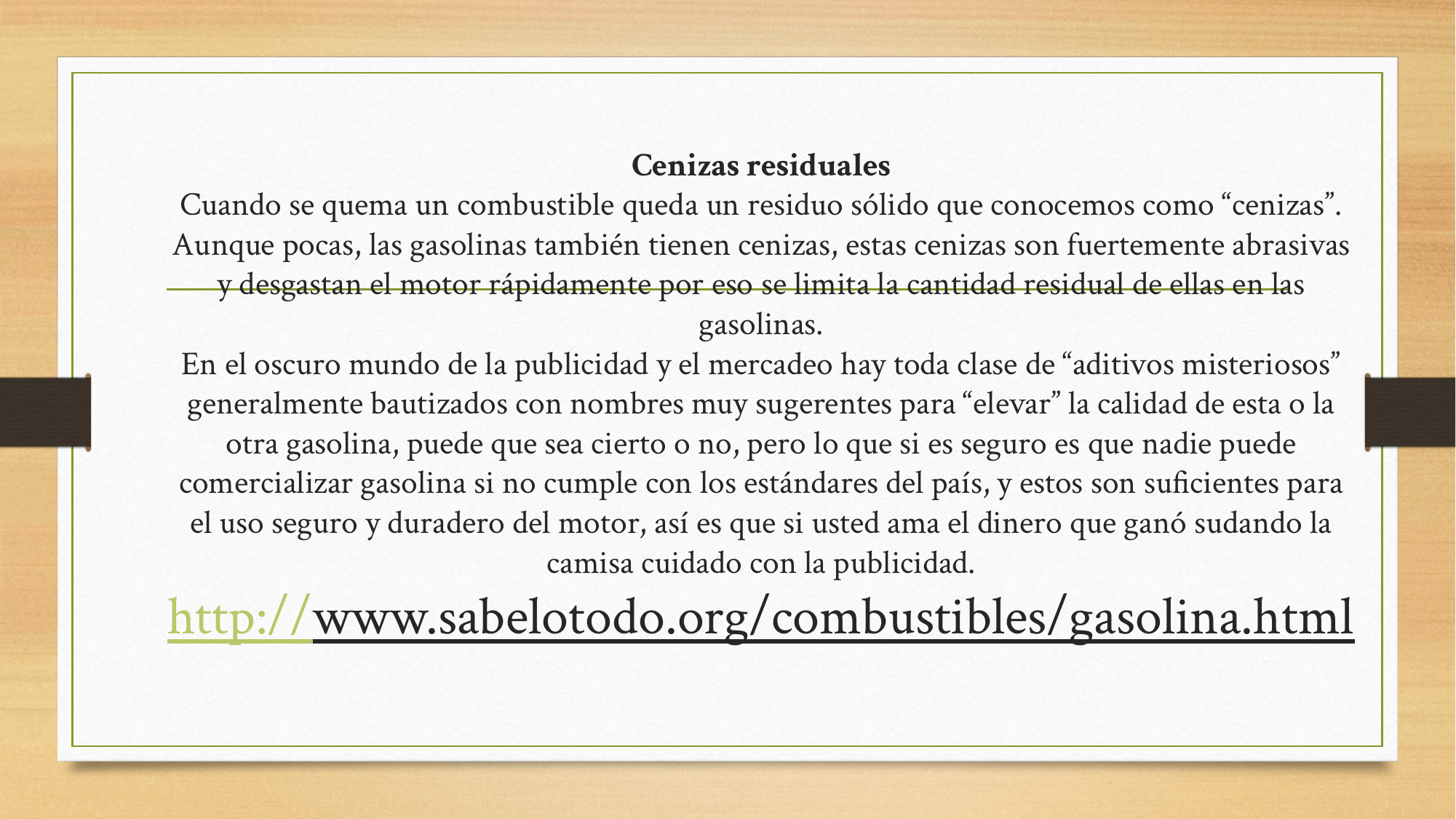

# Cenizas residuales Cuando se quema un combustible queda un residuo sólido que conocemos como “cenizas”. Aunque pocas, las gasolinas también tienen cenizas, estas cenizas son fuertemente abrasivas y desgastan el motor rápidamente por eso se limita la cantidad residual de ellas en las gasolinas. En el oscuro mundo de la publicidad y el mercadeo hay toda clase de “aditivos misteriosos” generalmente bautizados con nombres muy sugerentes para “elevar” la calidad de esta o la otra gasolina, puede que sea cierto o no, pero lo que si es seguro es que nadie puede comercializar gasolina si no cumple con los estándares del país, y estos son suficientes para el uso seguro y duradero del motor, así es que si usted ama el dinero que ganó sudando la camisa cuidado con la publicidad. http://www.sabelotodo.org/combustibles/gasolina.html